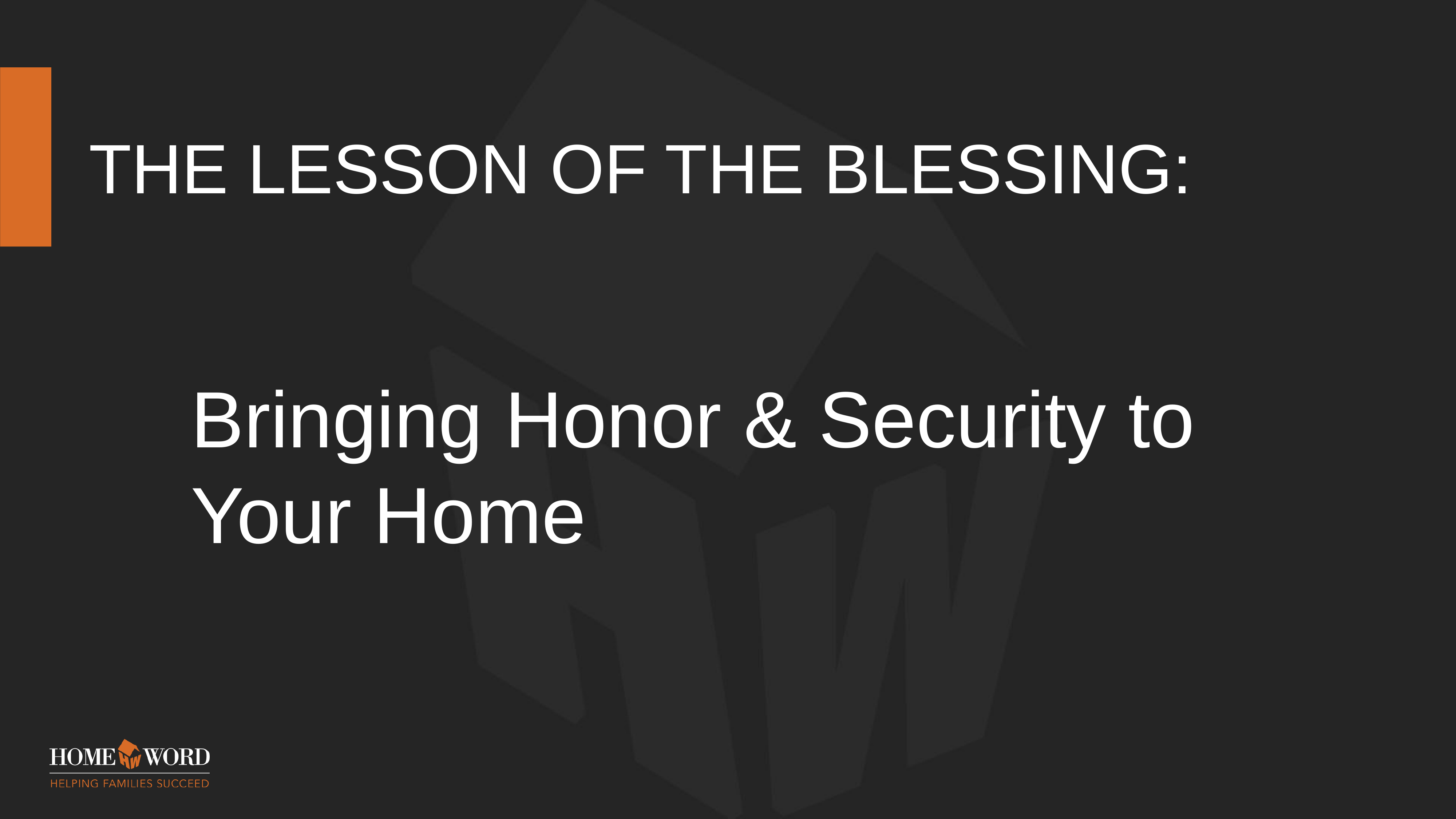

# The Lesson of the Blessing:
Bringing Honor & Security to Your Home